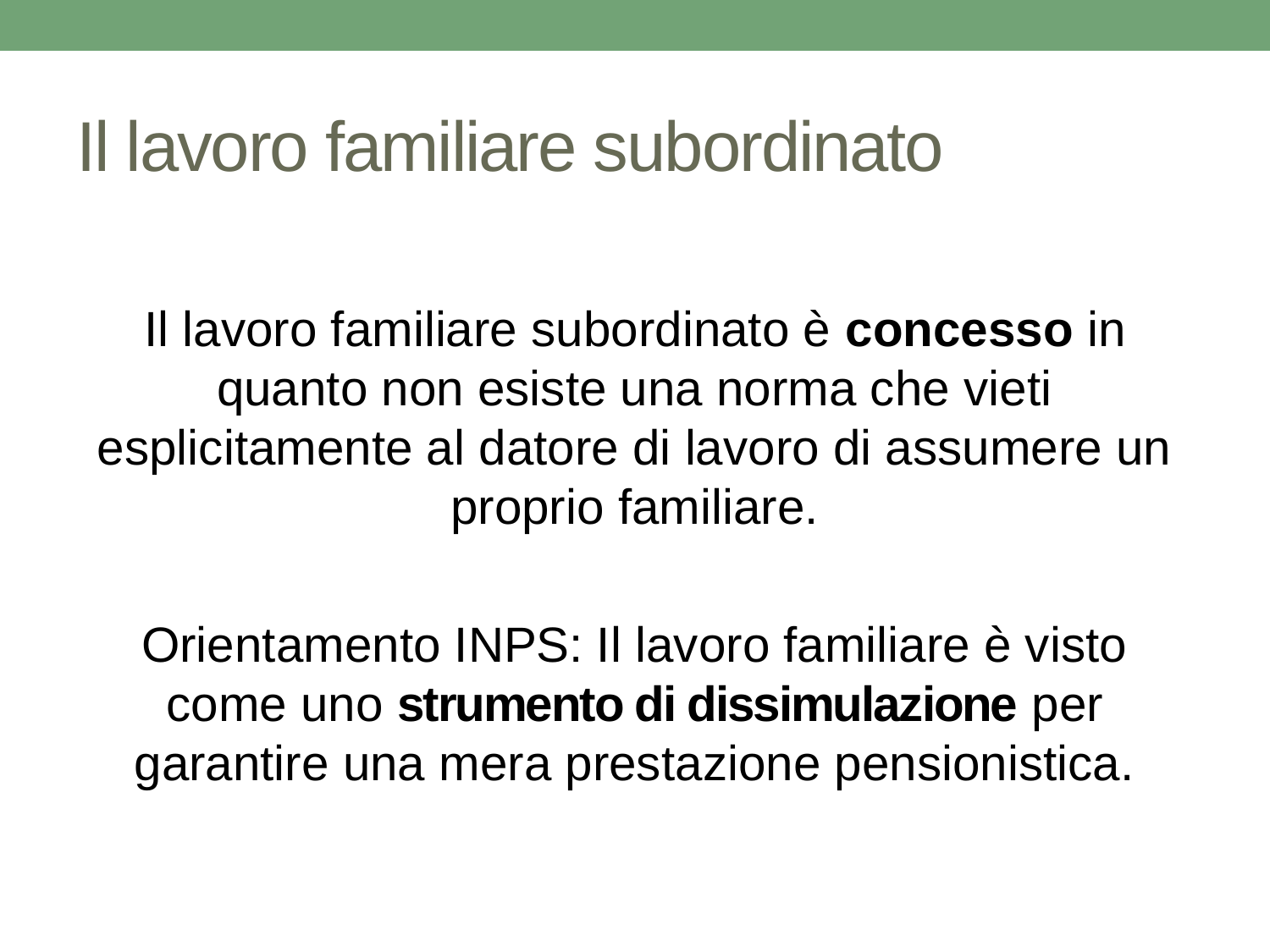

# Il lavoro familiare subordinato

Il lavoro familiare subordinato è concesso in quanto non esiste una norma che vieti esplicitamente al datore di lavoro di assumere un proprio familiare.

Orientamento INPS: Il lavoro familiare è visto come uno strumento di dissimulazione per garantire una mera prestazione pensionistica.